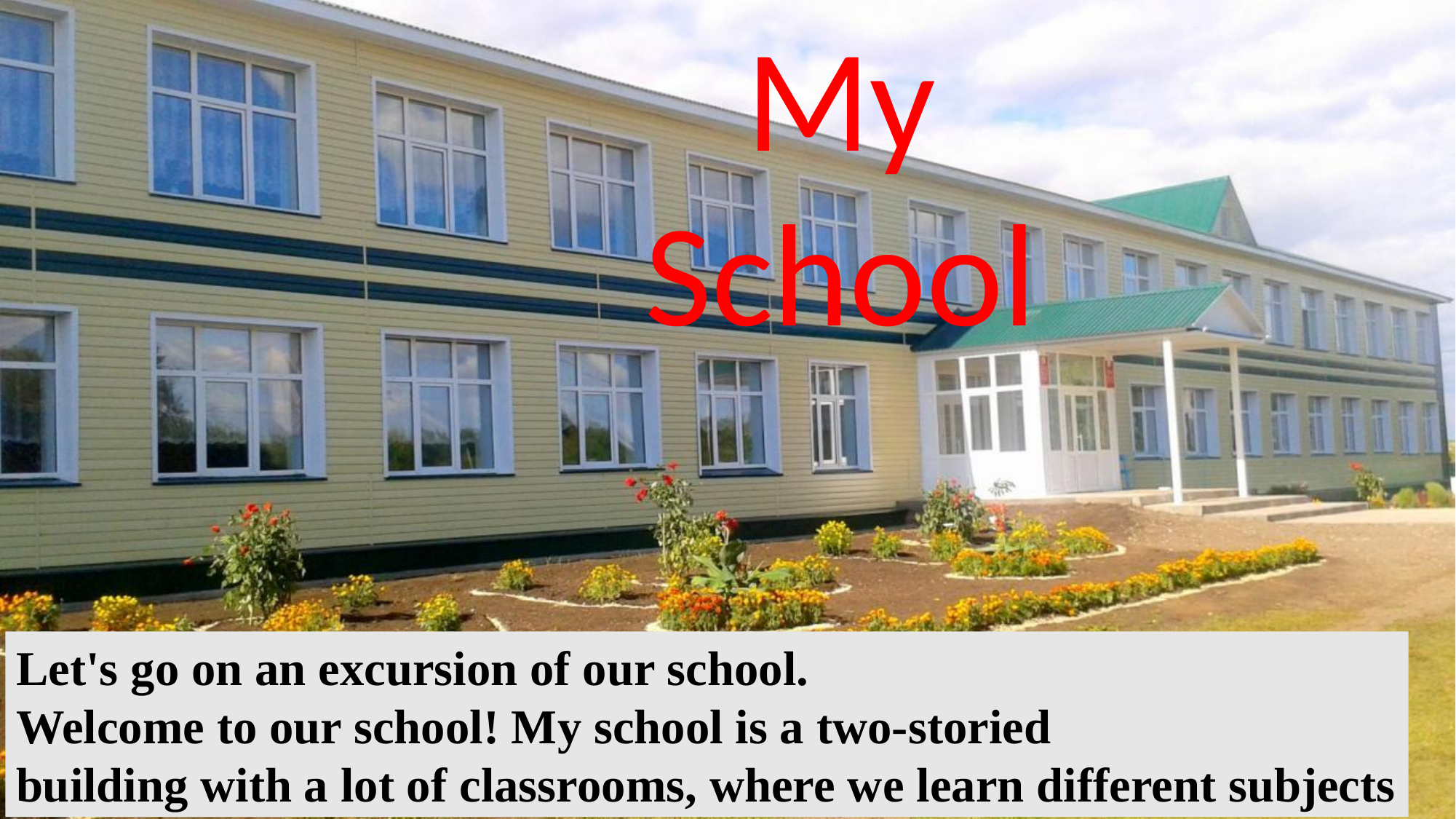

My
School
Let's go on an excursion of our school.
Welcome to our school! My school is a two-storied
building with a lot of classrooms, where we learn different subjects